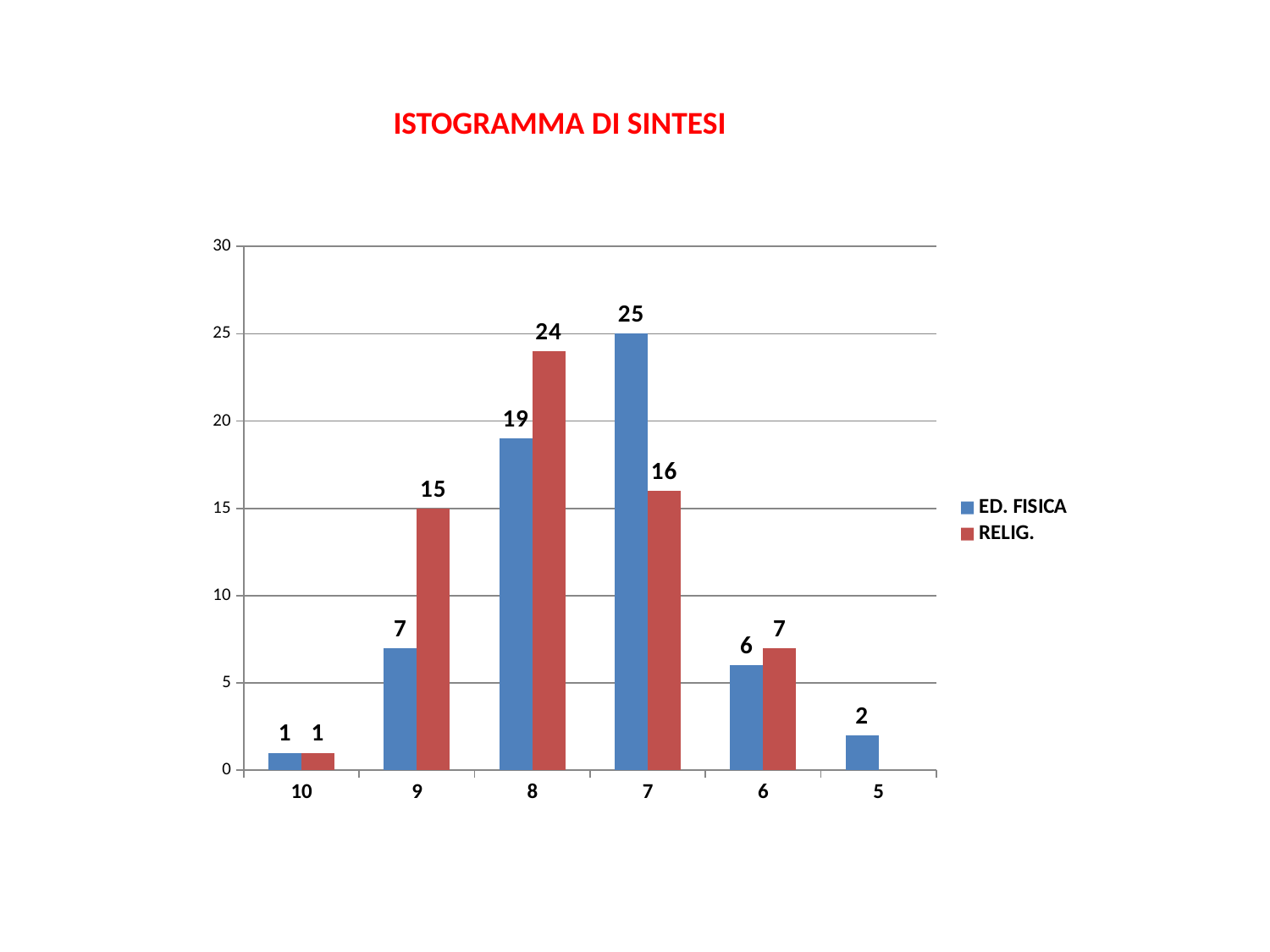

ISTOGRAMMA DI SINTESI

### Chart

| Category | ED. FISICA | RELIG. |
|---|---|---|
| 10 | 1.0 | 1.0 |
| 9 | 7.0 | 15.0 |
| 8 | 19.0 | 24.0 |
| 7 | 25.0 | 16.0 |
| 6 | 6.0 | 7.0 |
| 5 | 2.0 | None |